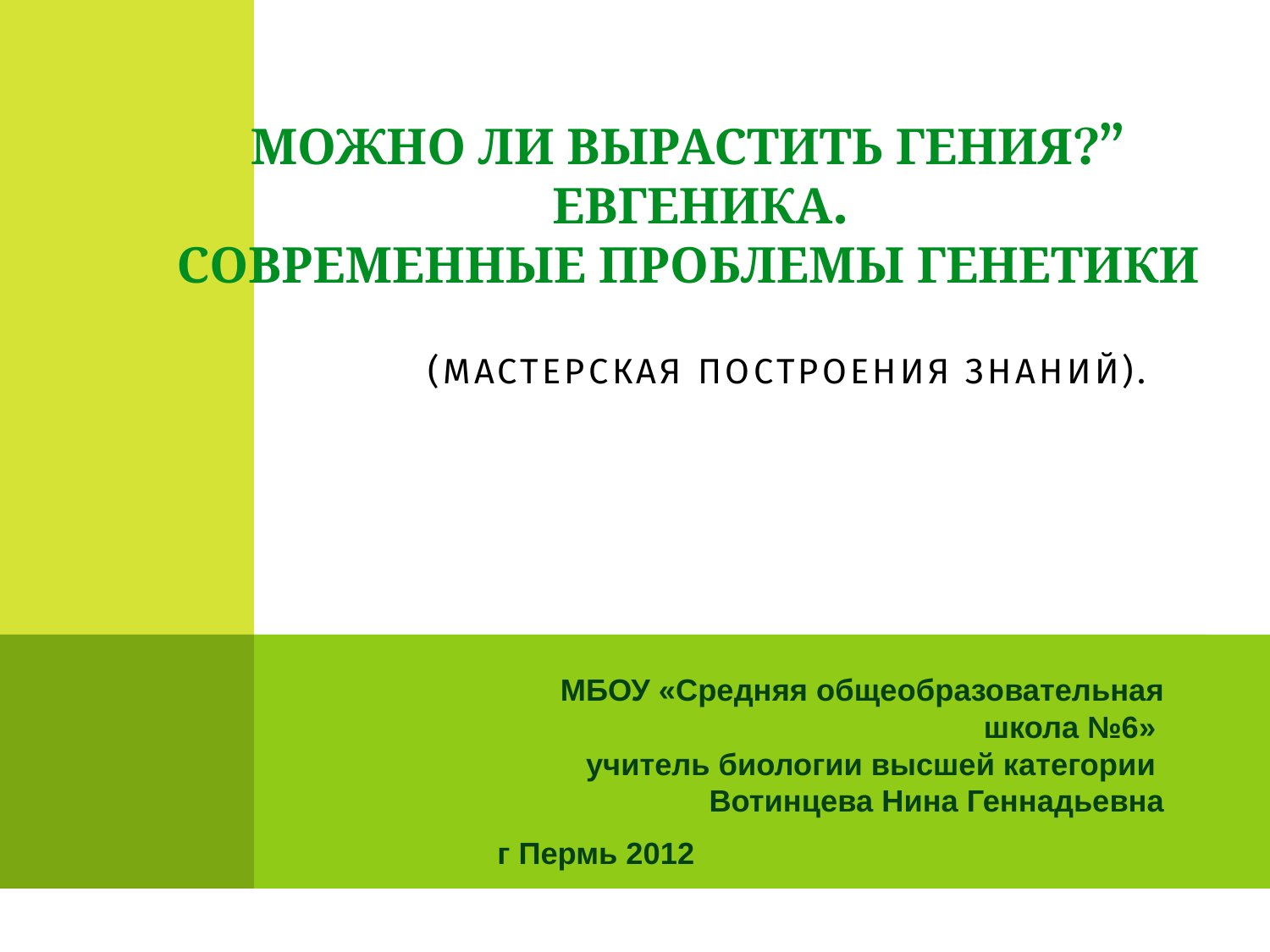

Можно ли вырастить гения?”
   Евгеника.
Современные проблемы генетики
# (Мастерская построения знаний).
МБОУ «Средняя общеобразовательная школа №6»
учитель биологии высшей категории
Вотинцева Нина Геннадьевна
 г Пермь 2012